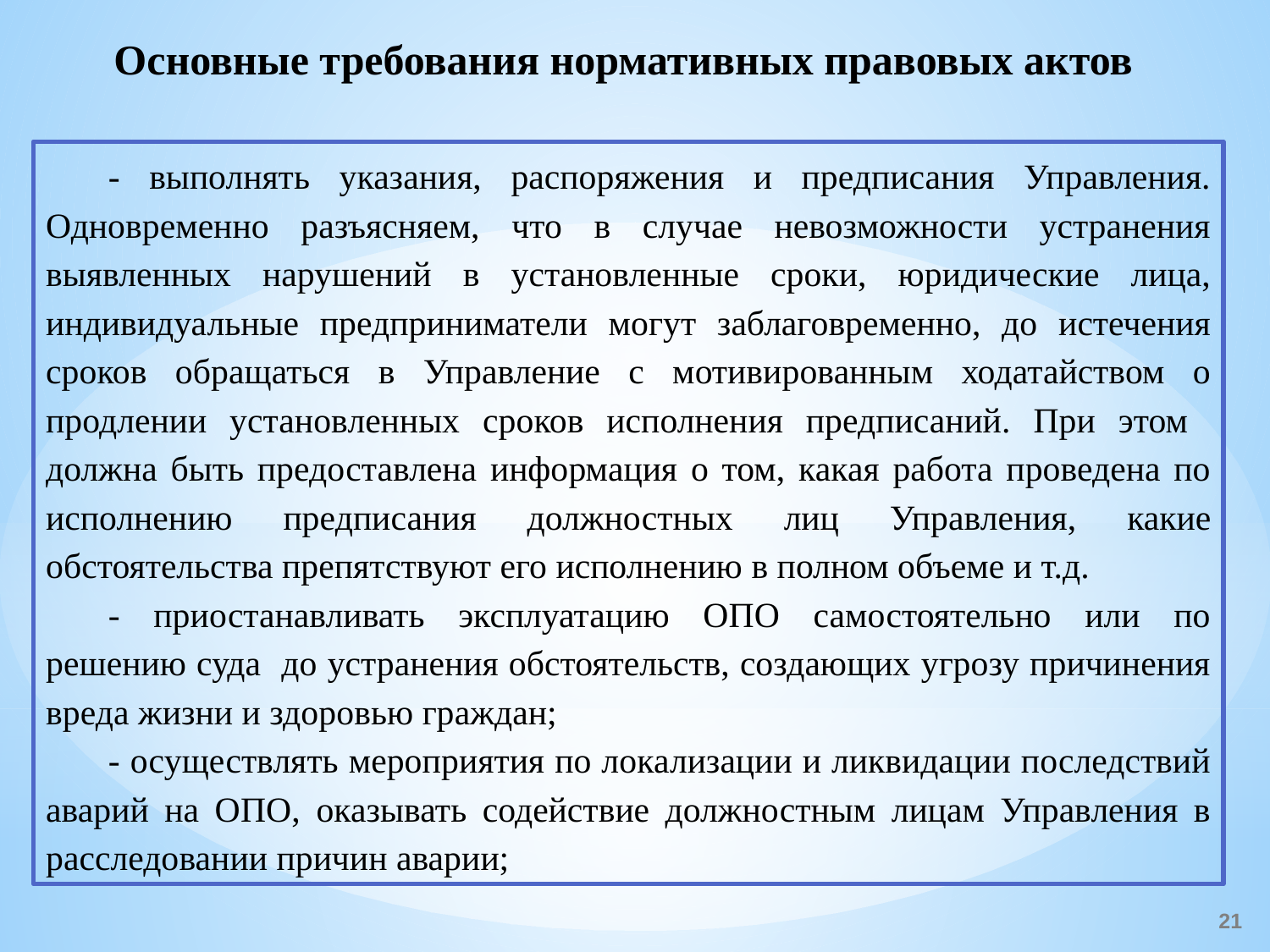

Основные требования нормативных правовых актов
- выполнять указания, распоряжения и предписания Управления. Одновременно разъясняем, что в случае невозможности устранения выявленных нарушений в установленные сроки, юридические лица, индивидуальные предприниматели могут заблаговременно, до истечения сроков обращаться в Управление с мотивированным ходатайством о продлении установленных сроков исполнения предписаний. При этом  должна быть предоставлена информация о том, какая работа проведена по исполнению предписания должностных лиц Управления, какие обстоятельства препятствуют его исполнению в полном объеме и т.д.
- приостанавливать эксплуатацию ОПО самостоятельно или по решению суда  до устранения обстоятельств, создающих угрозу причинения вреда жизни и здоровью граждан;
- осуществлять мероприятия по локализации и ликвидации последствий аварий на ОПО, оказывать содействие должностным лицам Управления в расследовании причин аварии;
21